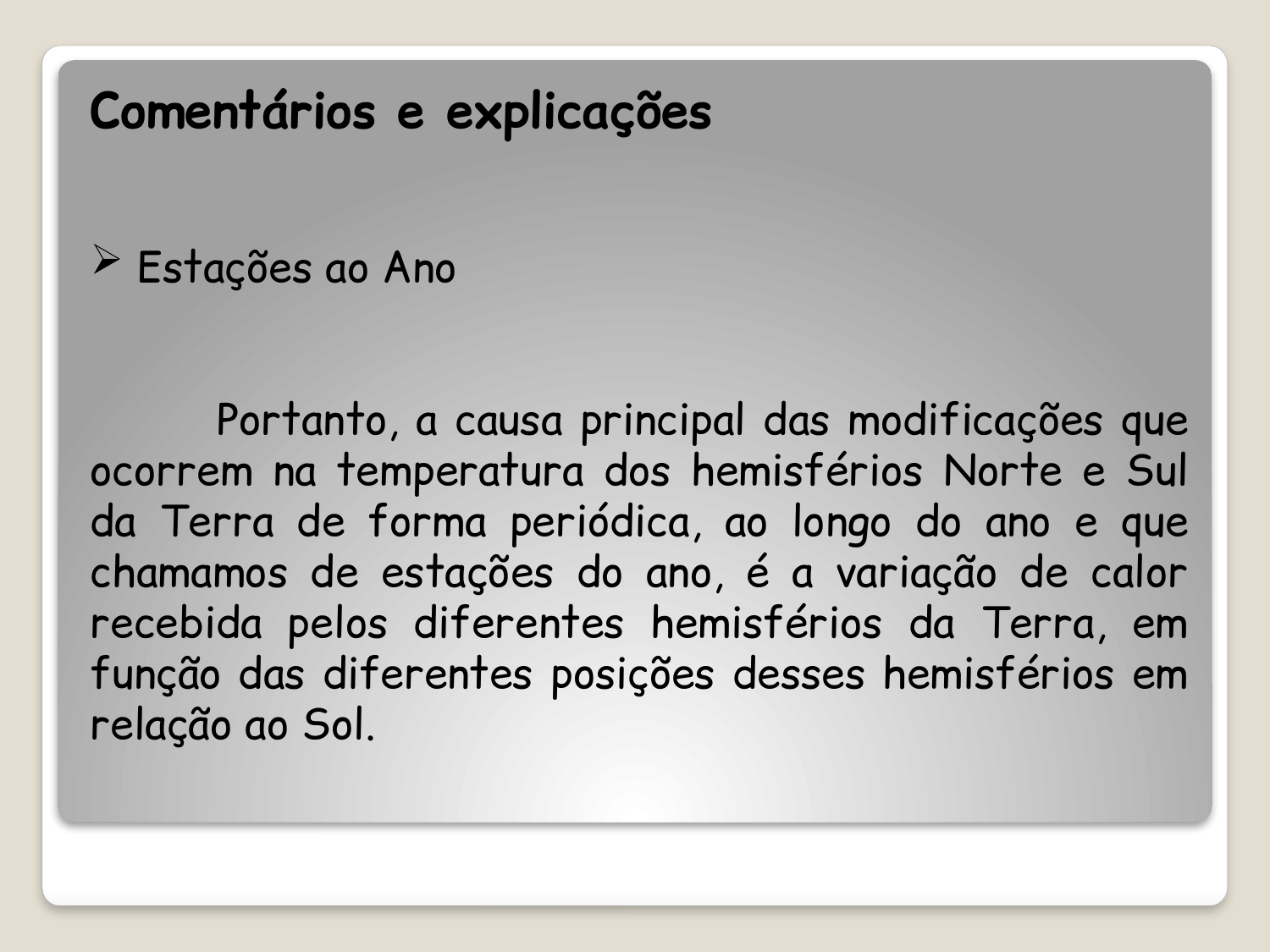

Comentários e explicações

 Estações ao Ano

	Portanto, a causa principal das modificações que ocorrem na temperatura dos hemisférios Norte e Sul da Terra de forma periódica, ao longo do ano e que chamamos de estações do ano, é a variação de calor recebida pelos diferentes hemisférios da Terra, em função das diferentes posições desses hemisférios em relação ao Sol.